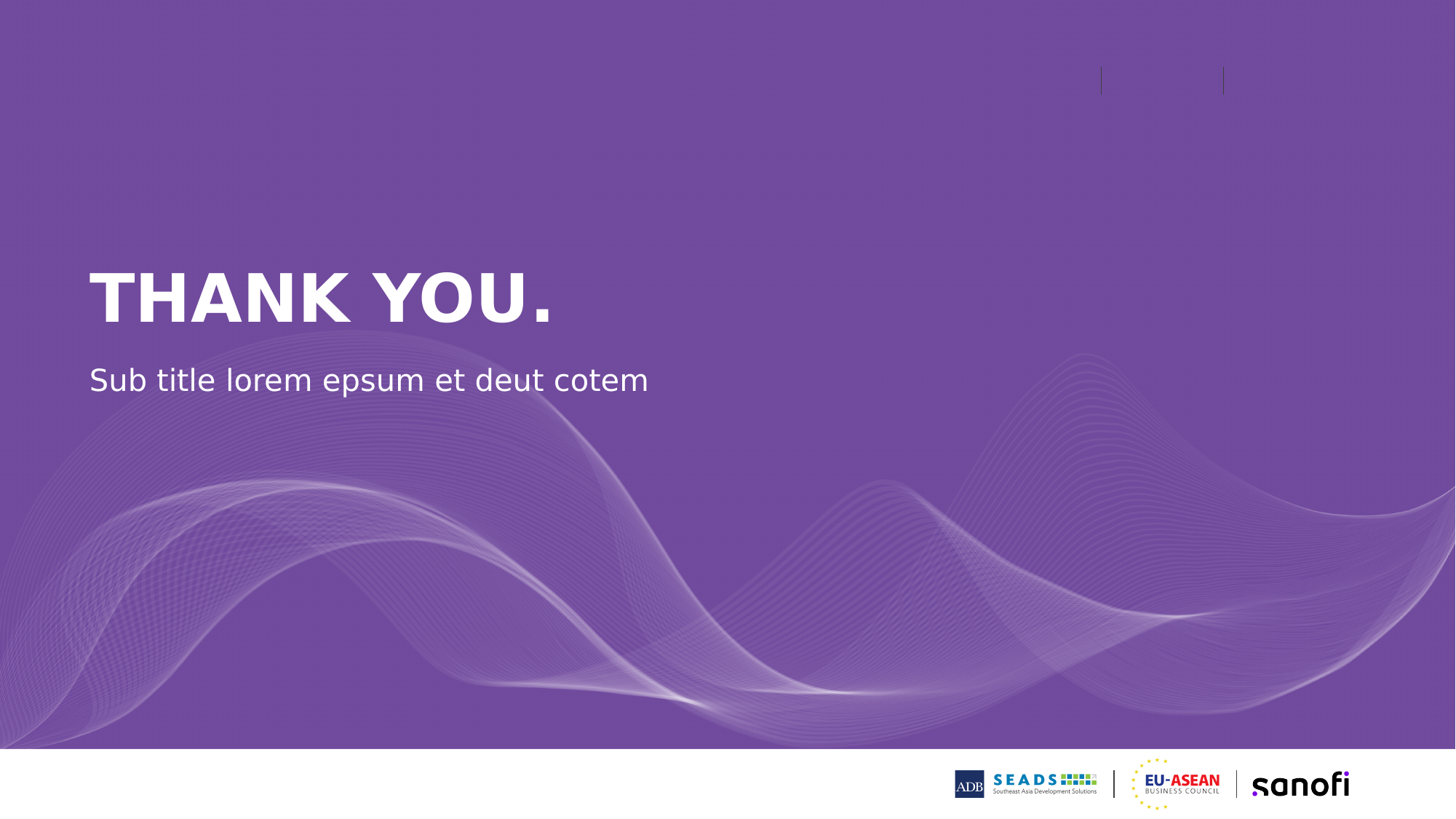

# THANK YOU.
Sub title lorem epsum et deut cotem